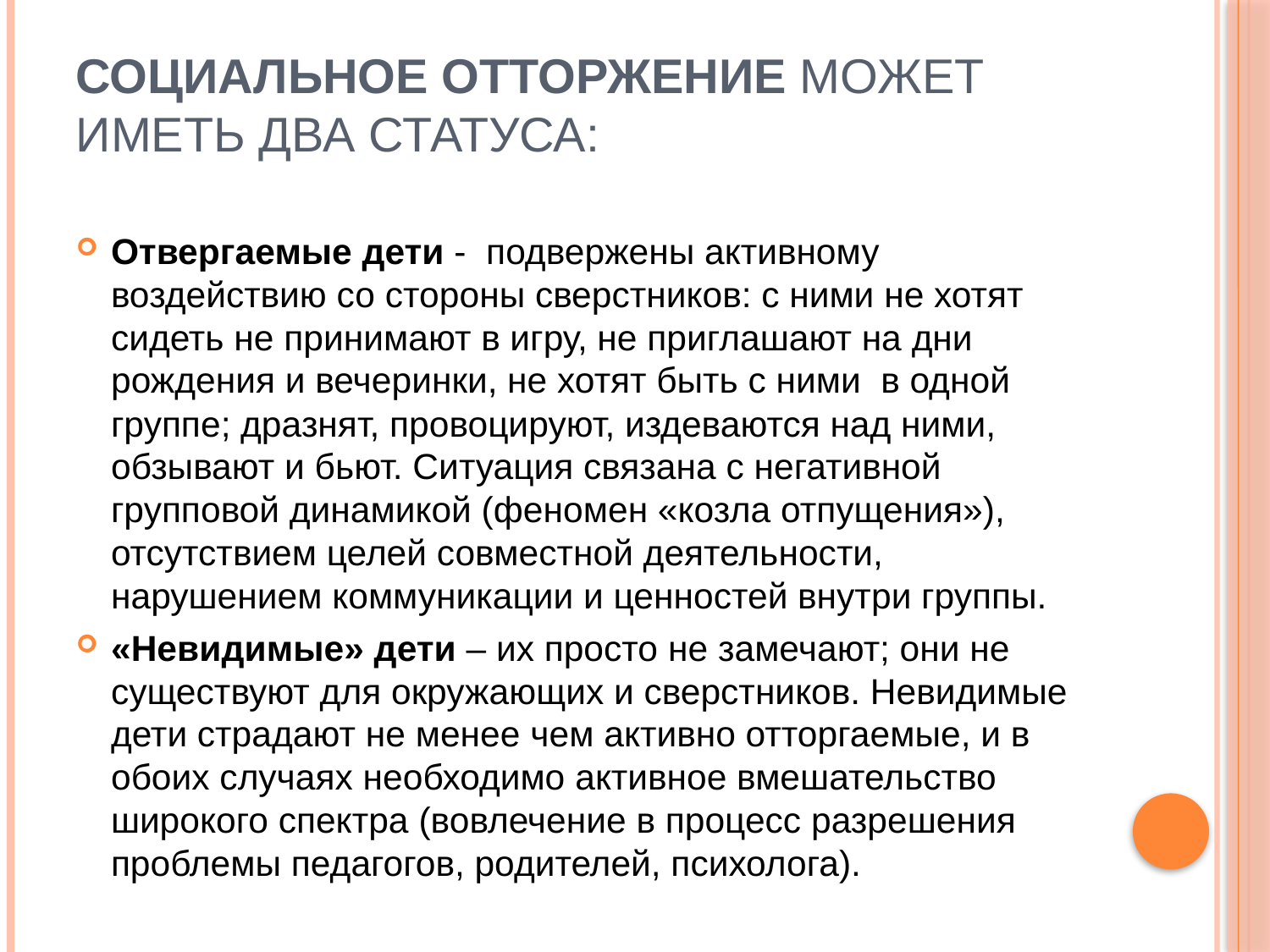

# Социальное отторжение может иметь два статуса:
Отвергаемые дети -  подвержены активному воздействию со стороны сверстников: с ними не хотят сидеть не принимают в игру, не приглашают на дни рождения и вечеринки, не хотят быть с ними  в одной группе; дразнят, провоцируют, издеваются над ними, обзывают и бьют. Ситуация связана с негативной групповой динамикой (феномен «козла отпущения»), отсутствием целей совместной деятельности, нарушением коммуникации и ценностей внутри группы.
«Невидимые» дети – их просто не замечают; они не существуют для окружающих и сверстников. Невидимые дети страдают не менее чем активно отторгаемые, и в обоих случаях необходимо активное вмешательство широкого спектра (вовлечение в процесс разрешения проблемы педагогов, родителей, психолога).